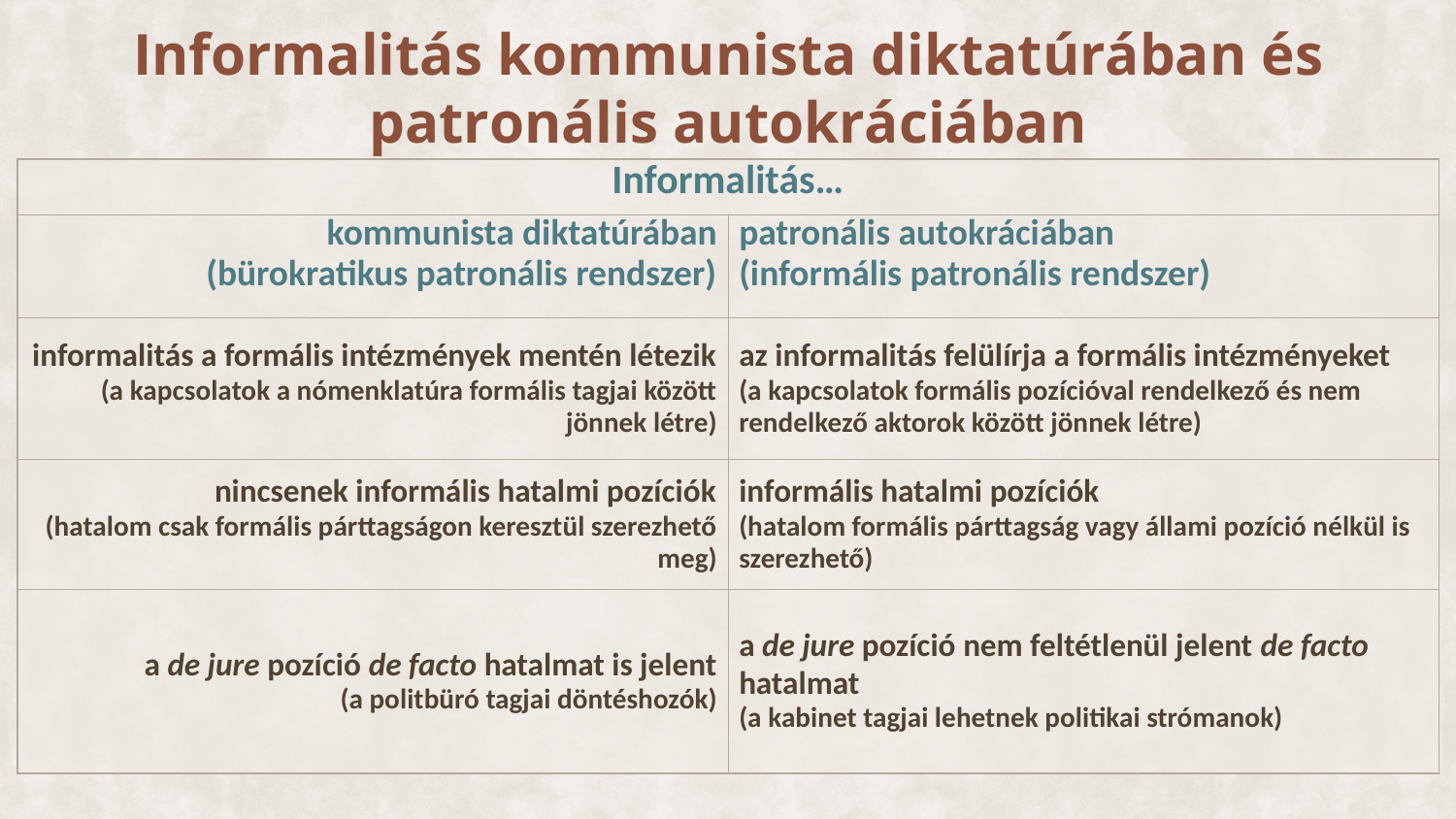

# Informalitás kommunista diktatúrában és patronális autokráciában
| Informalitás… |  |
| --- | --- |
| kommunista diktatúrában (bürokratikus patronális rendszer) | patronális autokráciában (informális patronális rendszer) |
| informalitás a formális intézmények mentén létezik (a kapcsolatok a nómenklatúra formális tagjai között jönnek létre) | az informalitás felülírja a formális intézményeket (a kapcsolatok formális pozícióval rendelkező és nem rendelkező aktorok között jönnek létre) |
| nincsenek informális hatalmi pozíciók (hatalom csak formális párttagságon keresztül szerezhető meg) | informális hatalmi pozíciók (hatalom formális párttagság vagy állami pozíció nélkül is szerezhető) |
| a de jure pozíció de facto hatalmat is jelent (a politbüró tagjai döntéshozók) | a de jure pozíció nem feltétlenül jelent de facto hatalmat (a kabinet tagjai lehetnek politikai strómanok) |